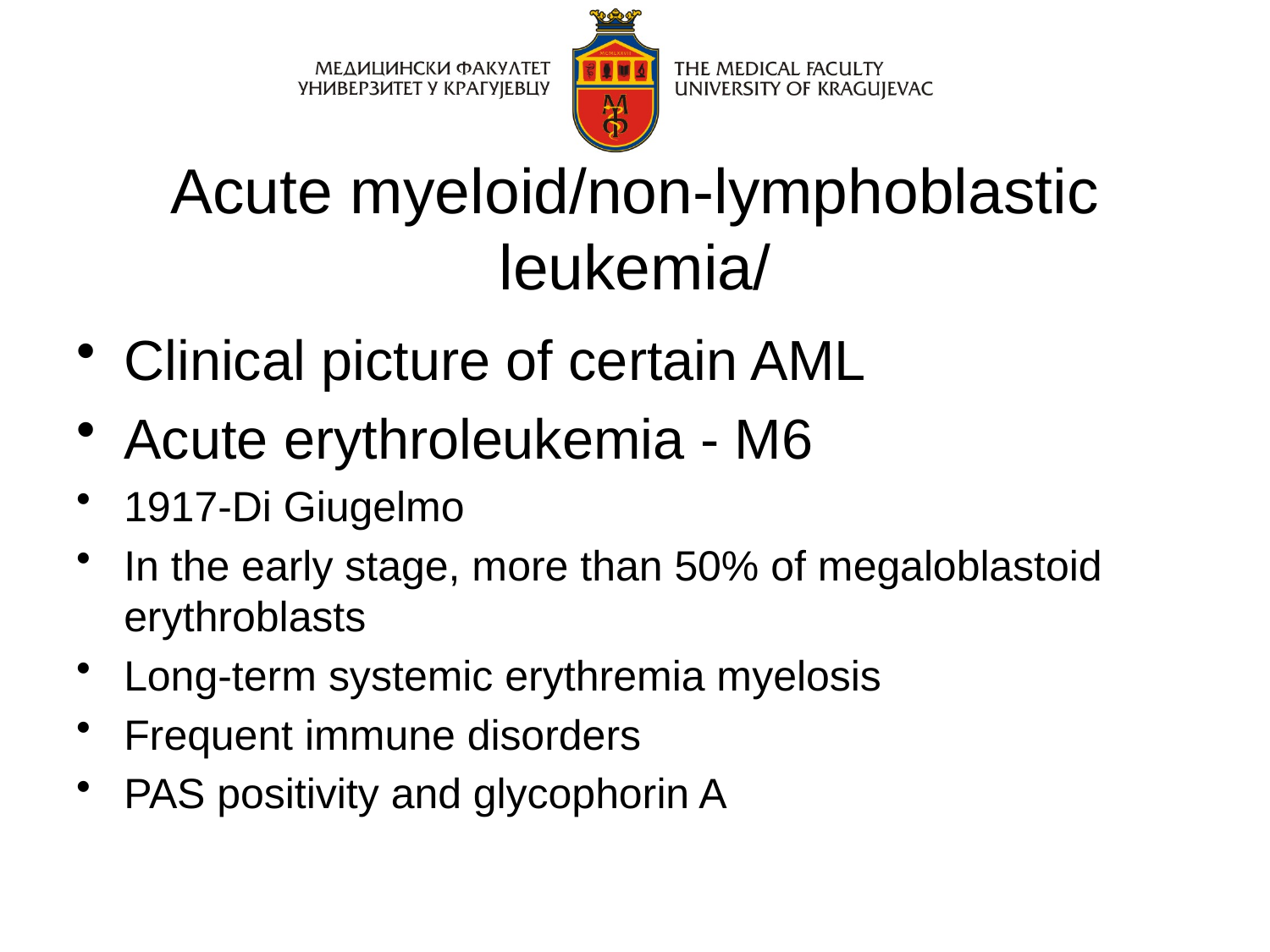

# Acute myeloid/non-lymphoblastic leukemia/
Clinical picture of certain AML
Acute erythroleukemia - M6
1917-Di Giugelmo
In the early stage, more than 50% of megaloblastoid erythroblasts
Long-term systemic erythremia myelosis
Frequent immune disorders
PAS positivity and glycophorin A